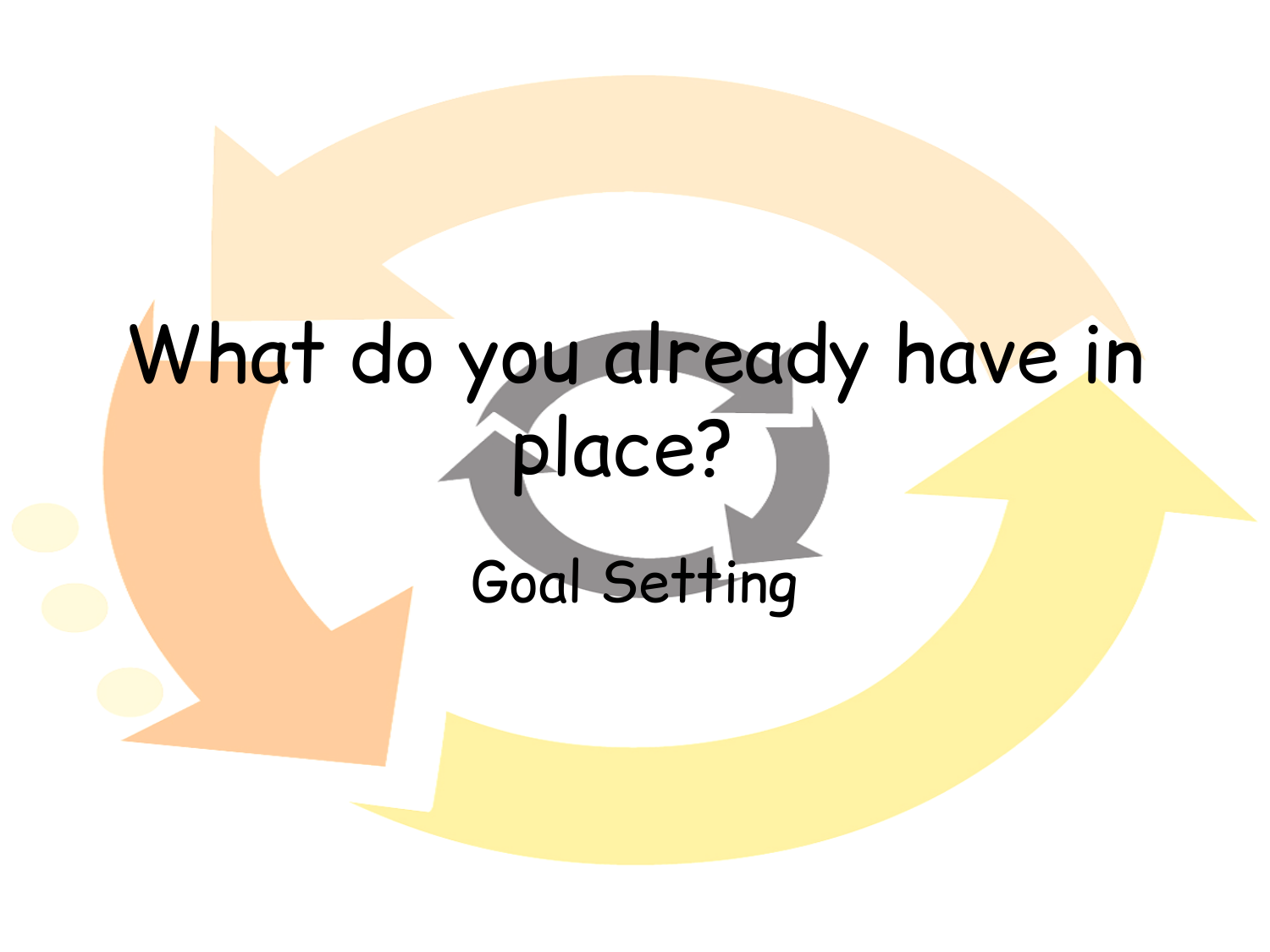

# What do you already have in place?
Goal Setting